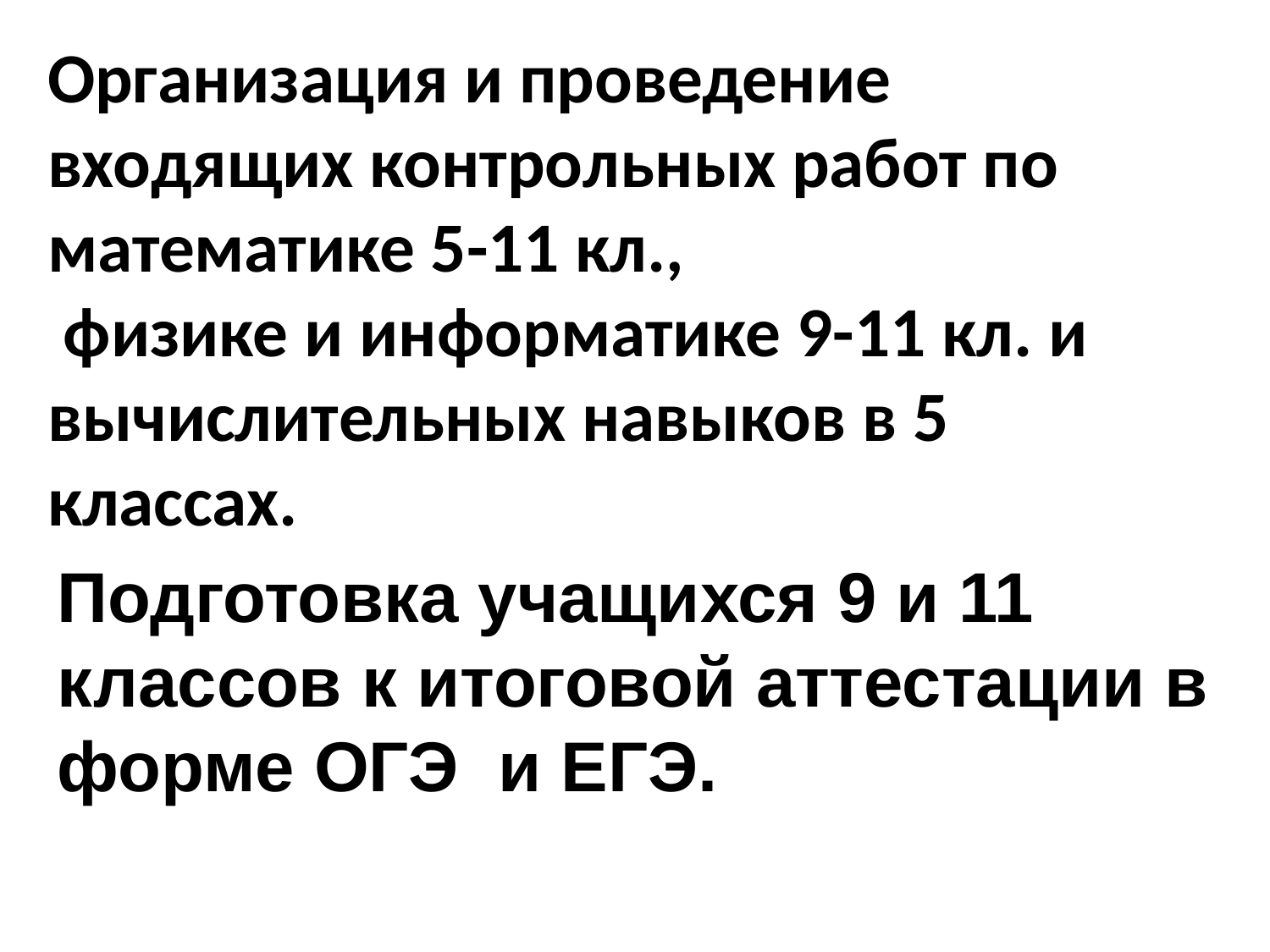

Организация и проведение входящих контрольных работ по математике 5-11 кл.,
 физике и информатике 9-11 кл. и вычислительных навыков в 5 классах.

Подготовка учащихся 9 и 11 классов к итоговой аттестации в форме ОГЭ  и ЕГЭ.